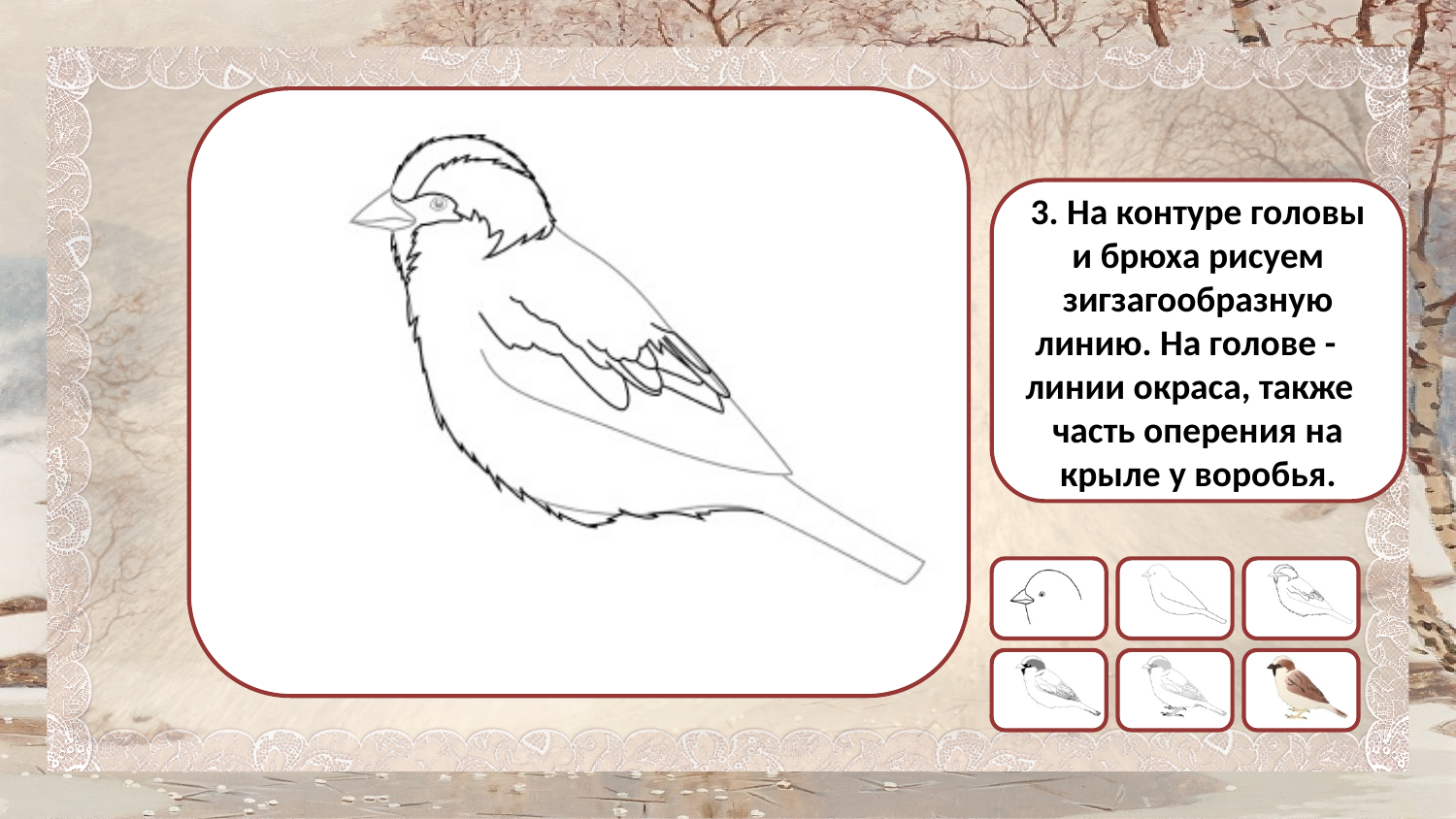

3. На контуре головы и брюха рисуем зигзагообразную линию. На голове -    линии окраса, также   часть оперения на крыле у воробья.